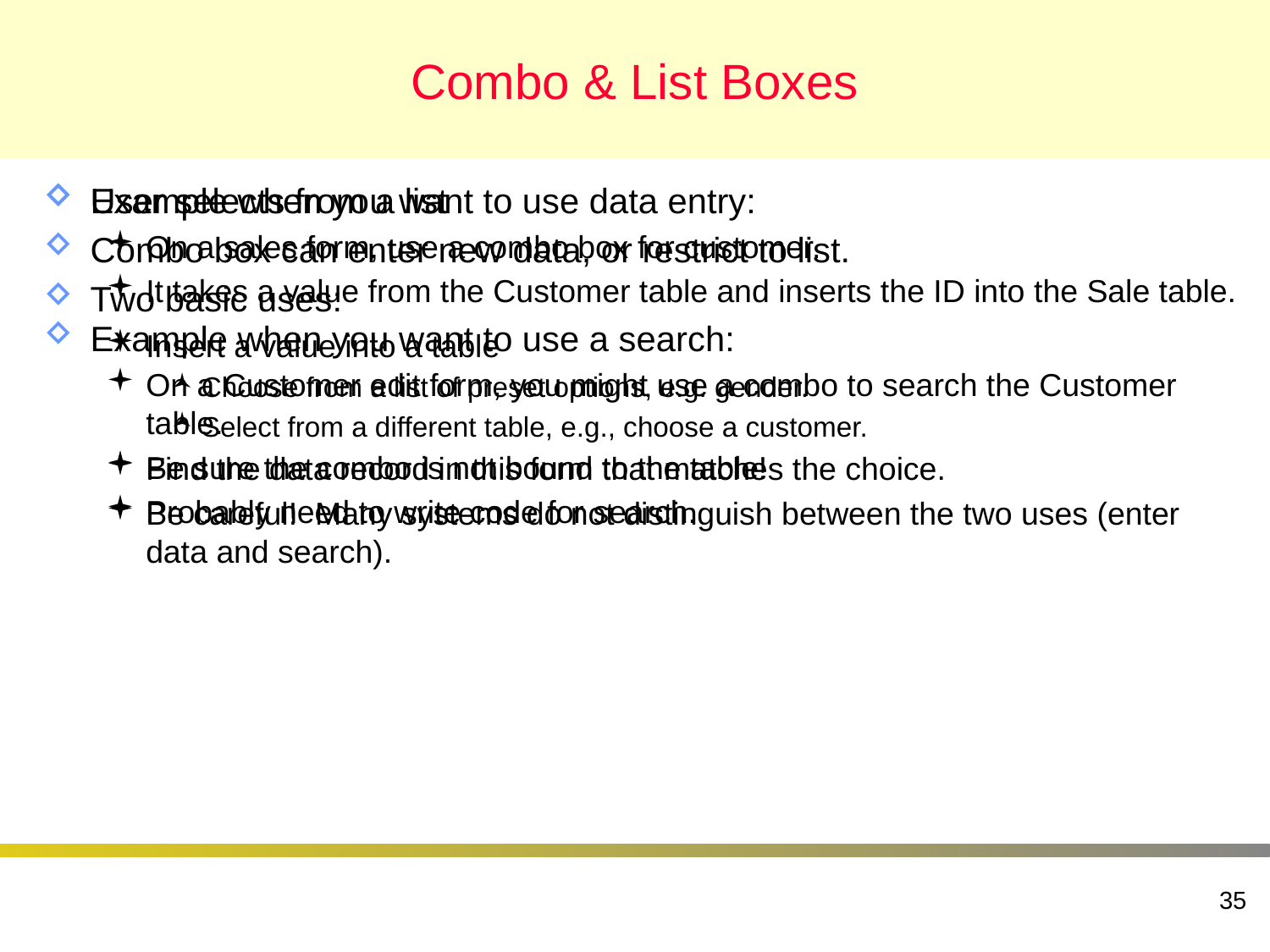

# Combo & List Boxes
User selects from a list
Combo box can enter new data, or restrict to list.
Two basic uses:
Insert a value into a table
Choose from a list of preset options, e.g. gender.
Select from a different table, e.g., choose a customer.
Find the data record in this form that matches the choice.
Be careful!  Many systems do not distinguish between the two uses (enter data and search).
Example when you want to use data entry:
On a sales form, use a combo box for customer.
It takes a value from the Customer table and inserts the ID into the Sale table.
Example when you want to use a search:
On a Customer edit form, you might use a combo to search the Customer table.
Be sure the combo is not bound to the table!
Probably need to write code for search.
35